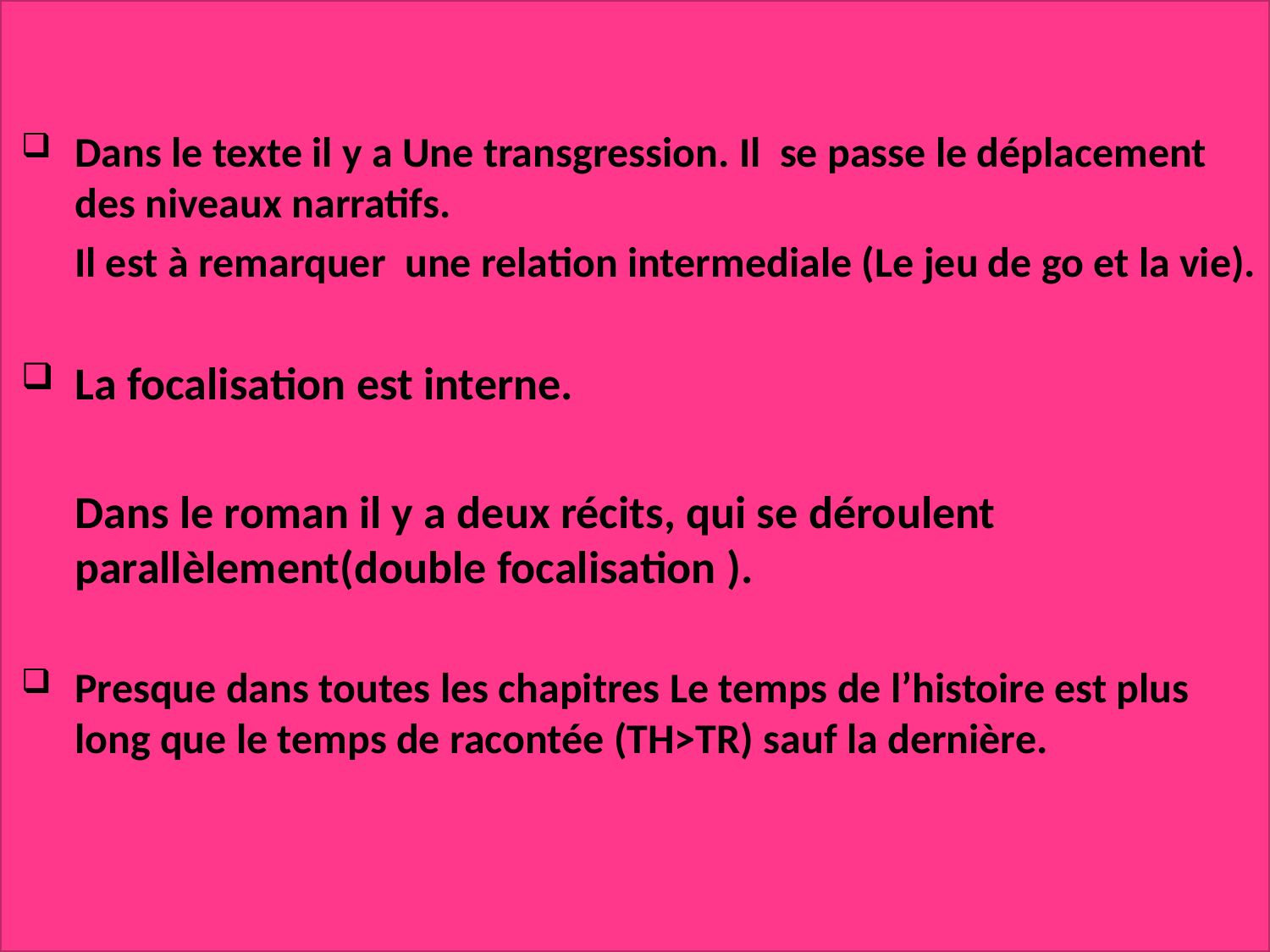

Dans le texte il y a Une transgression. Il  se passe le déplacement des niveaux narratifs.
Il est à remarquer  une relation intermediale (Le jeu de go et la vie).

La focalisation est interne.

Dans le roman il y a deux récits, qui se déroulent parallèlement(double focalisation ).

Presque dans toutes les chapitres Le temps de l’histoire est plus long que le temps de racontée (TH>TR) sauf la dernière.

#